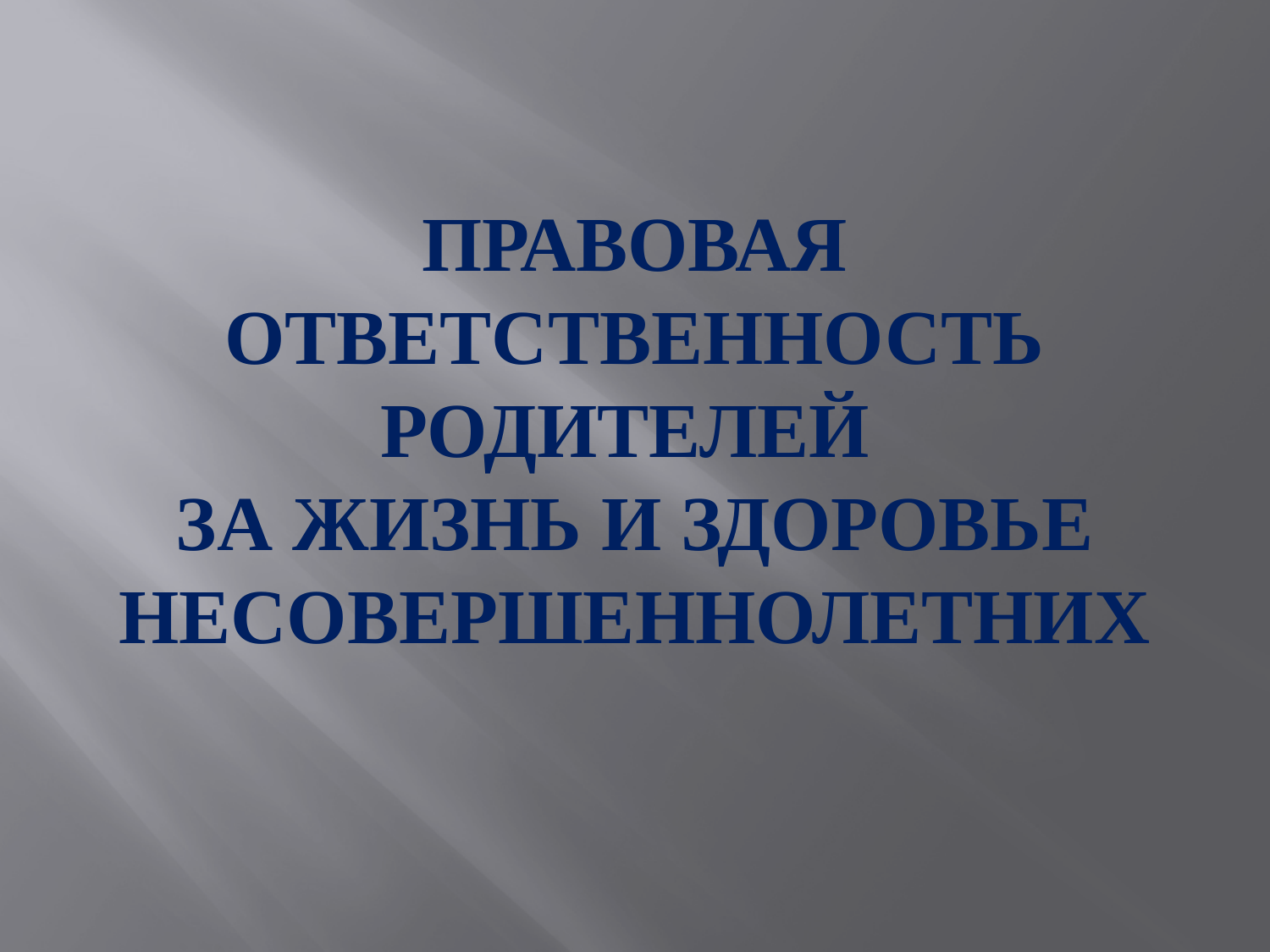

# Правовая ОТВЕТСТВЕННОСТЬ РОДИТЕЛЕЙ за ЖИЗНЬ и Здоровье несовершеннолетних